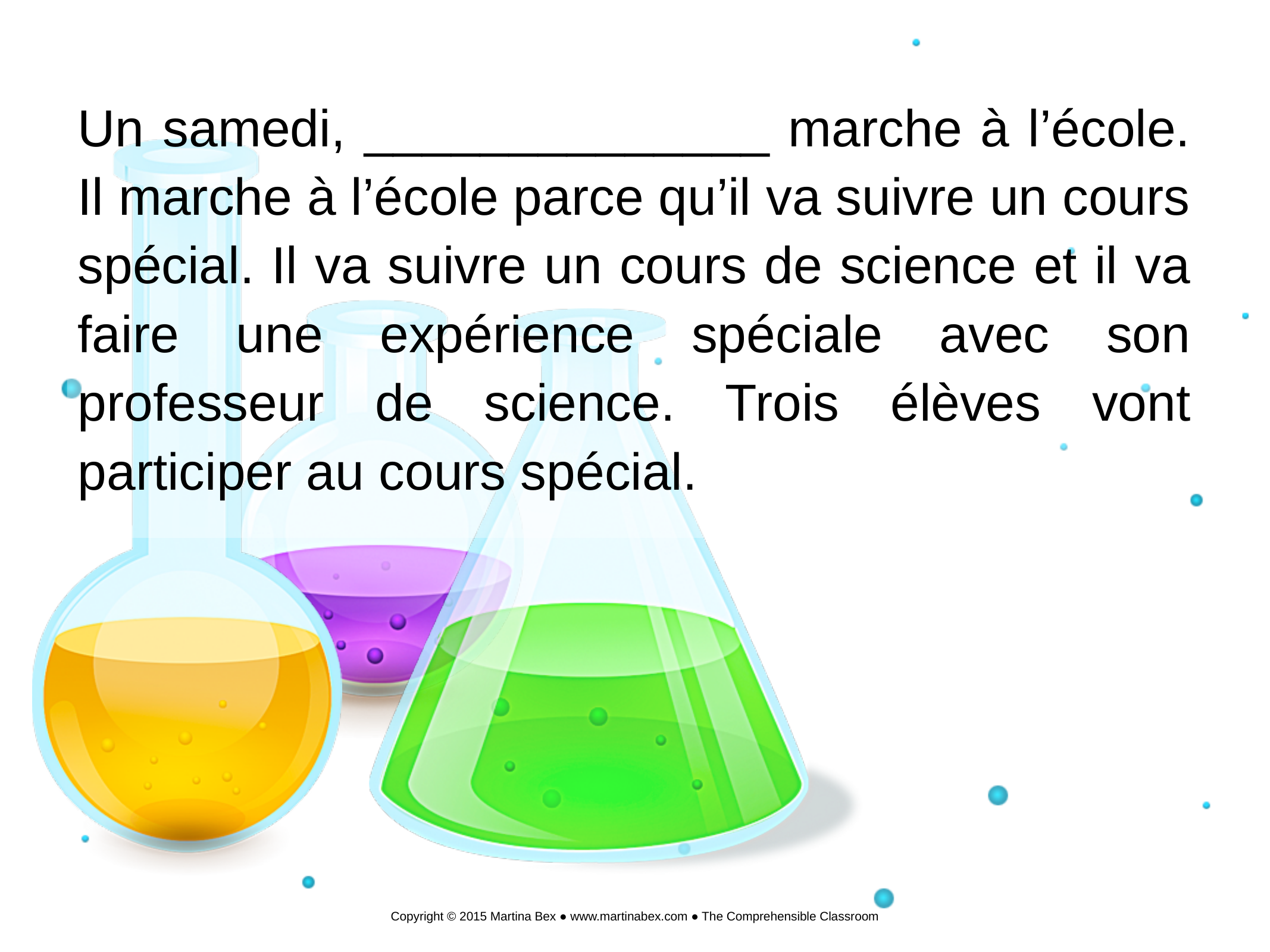

Un samedi, ______________ marche à l’école. Il marche à l’école parce qu’il va suivre un cours spécial. Il va suivre un cours de science et il va faire une expérience spéciale avec son professeur de science. Trois élèves vont participer au cours spécial.
Copyright © 2015 Martina Bex ● www.martinabex.com ● The Comprehensible Classroom